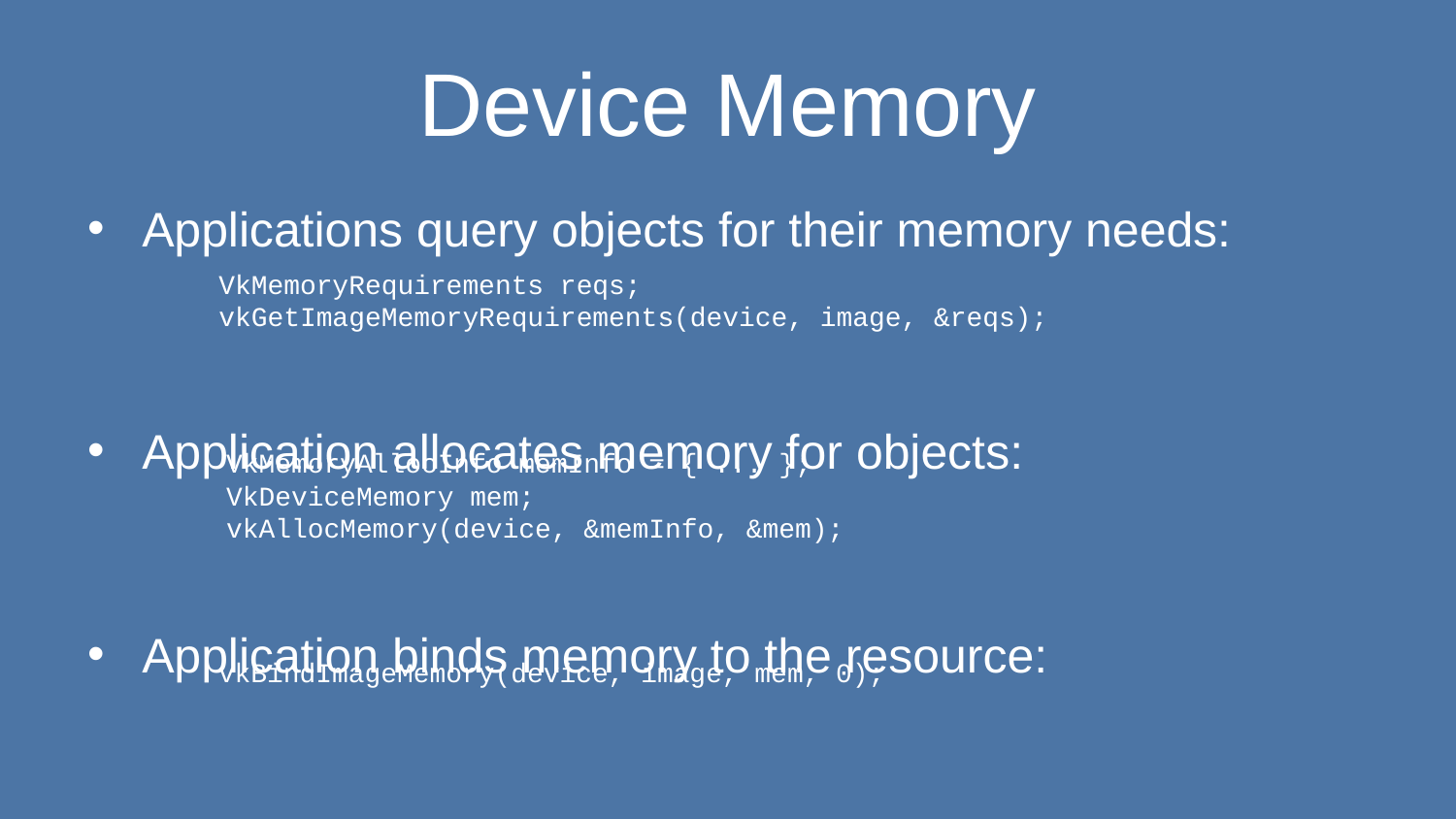

# Device Memory
Applications query objects for their memory needs:

Application allocates memory for objects:

Application binds memory to the resource:

VkMemoryRequirements reqs;
vkGetImageMemoryRequirements(device, image, &reqs);
VkMemoryAllocInfo memInfo = { ... };
VkDeviceMemory mem;
vkAllocMemory(device, &memInfo, &mem);
vkBindImageMemory(device, image, mem, 0);